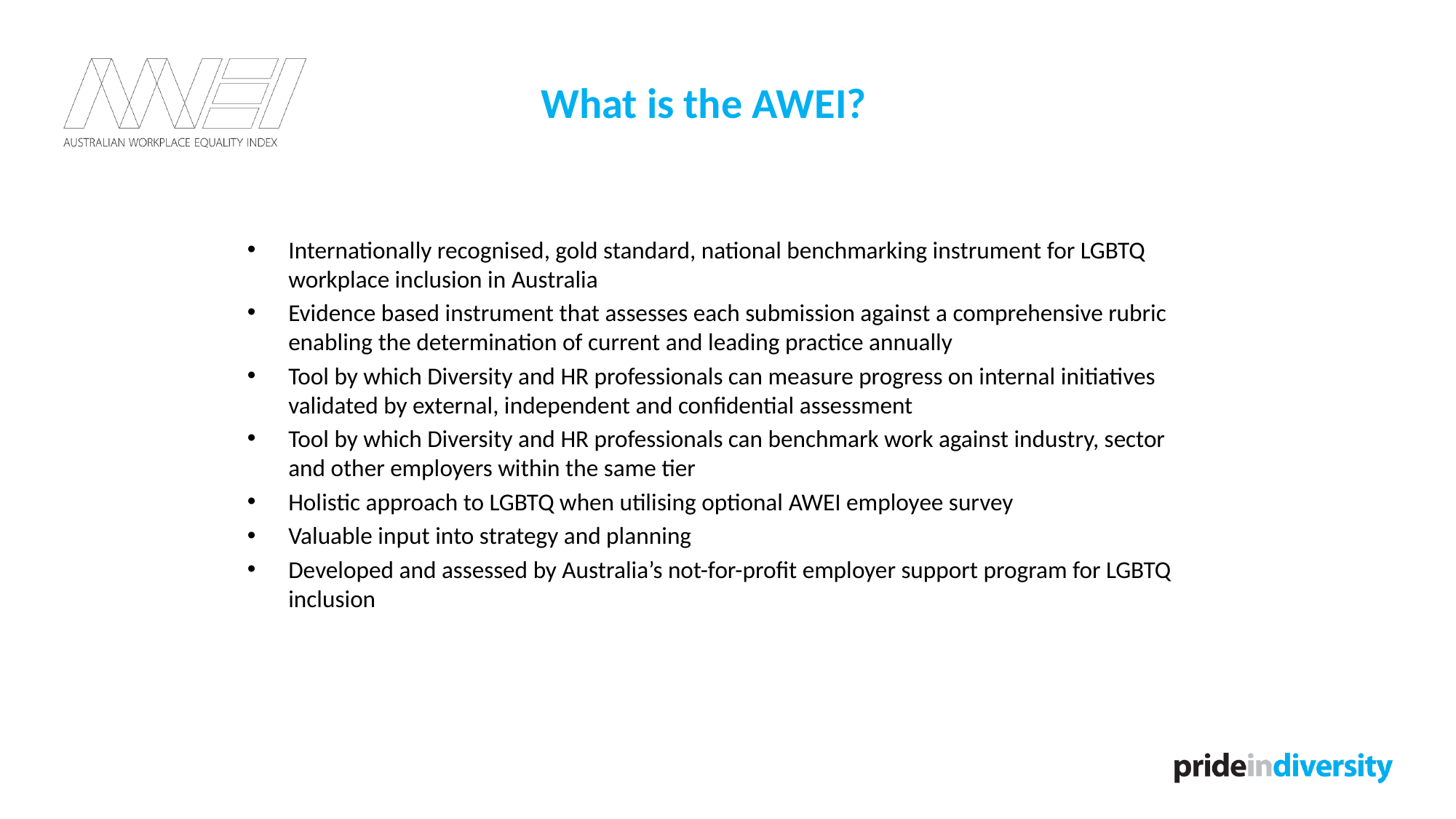

# What is the AWEI?
Internationally recognised, gold standard, national benchmarking instrument for LGBTQ workplace inclusion in Australia
Evidence based instrument that assesses each submission against a comprehensive rubric enabling the determination of current and leading practice annually
Tool by which Diversity and HR professionals can measure progress on internal initiatives validated by external, independent and confidential assessment
Tool by which Diversity and HR professionals can benchmark work against industry, sector and other employers within the same tier
Holistic approach to LGBTQ when utilising optional AWEI employee survey
Valuable input into strategy and planning
Developed and assessed by Australia’s not-for-profit employer support program for LGBTQ inclusion